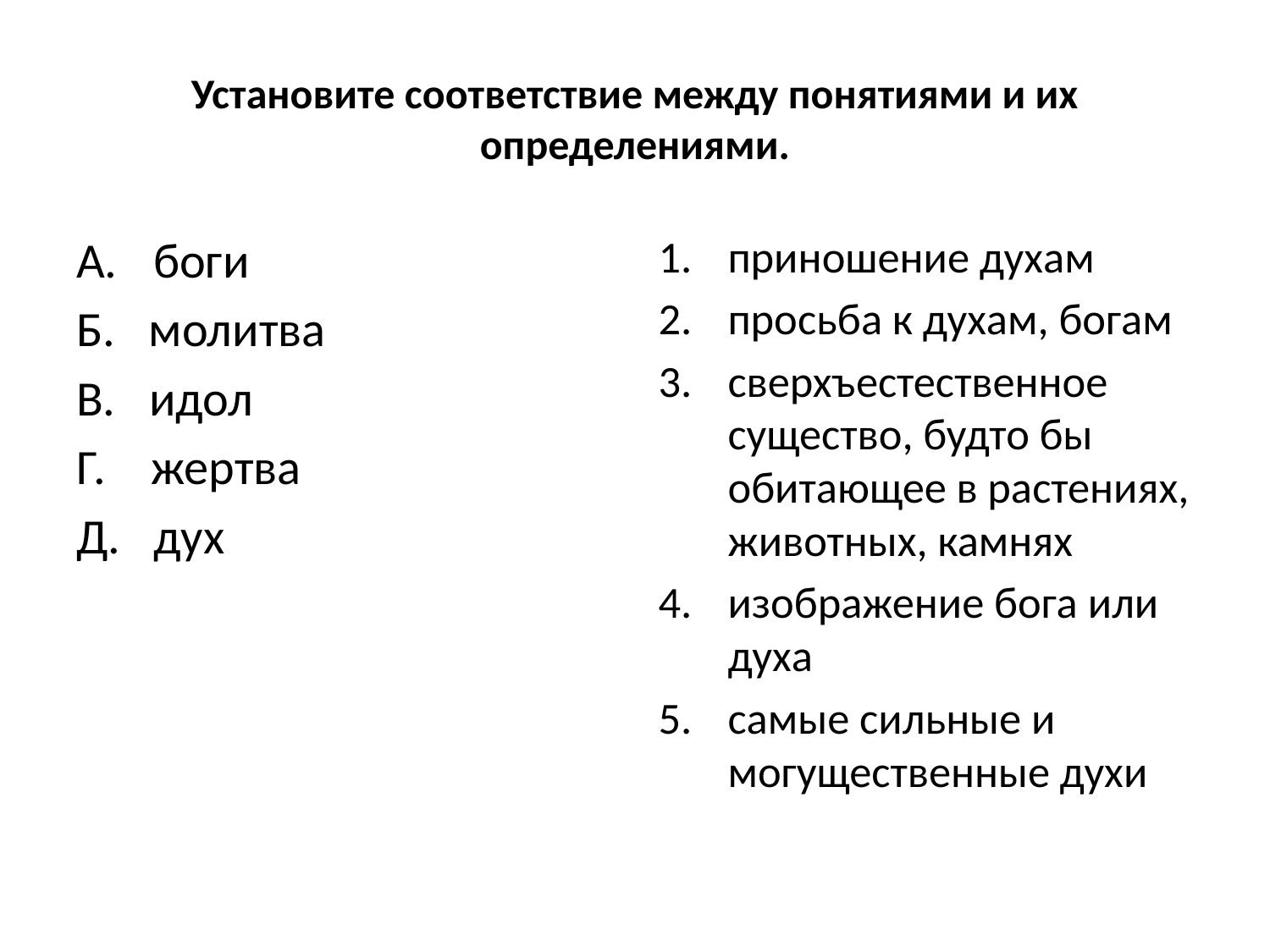

# Установите соответствие между понятиями и их определениями.
боги
Б.   молитва
В.   идол
Г.    жертва
Д.   дух
приношение духам
просьба к духам, богам
сверхъестественное существо, будто бы обитающее в растениях, животных, камнях
изображение бога или духа
самые сильные и могущественные духи